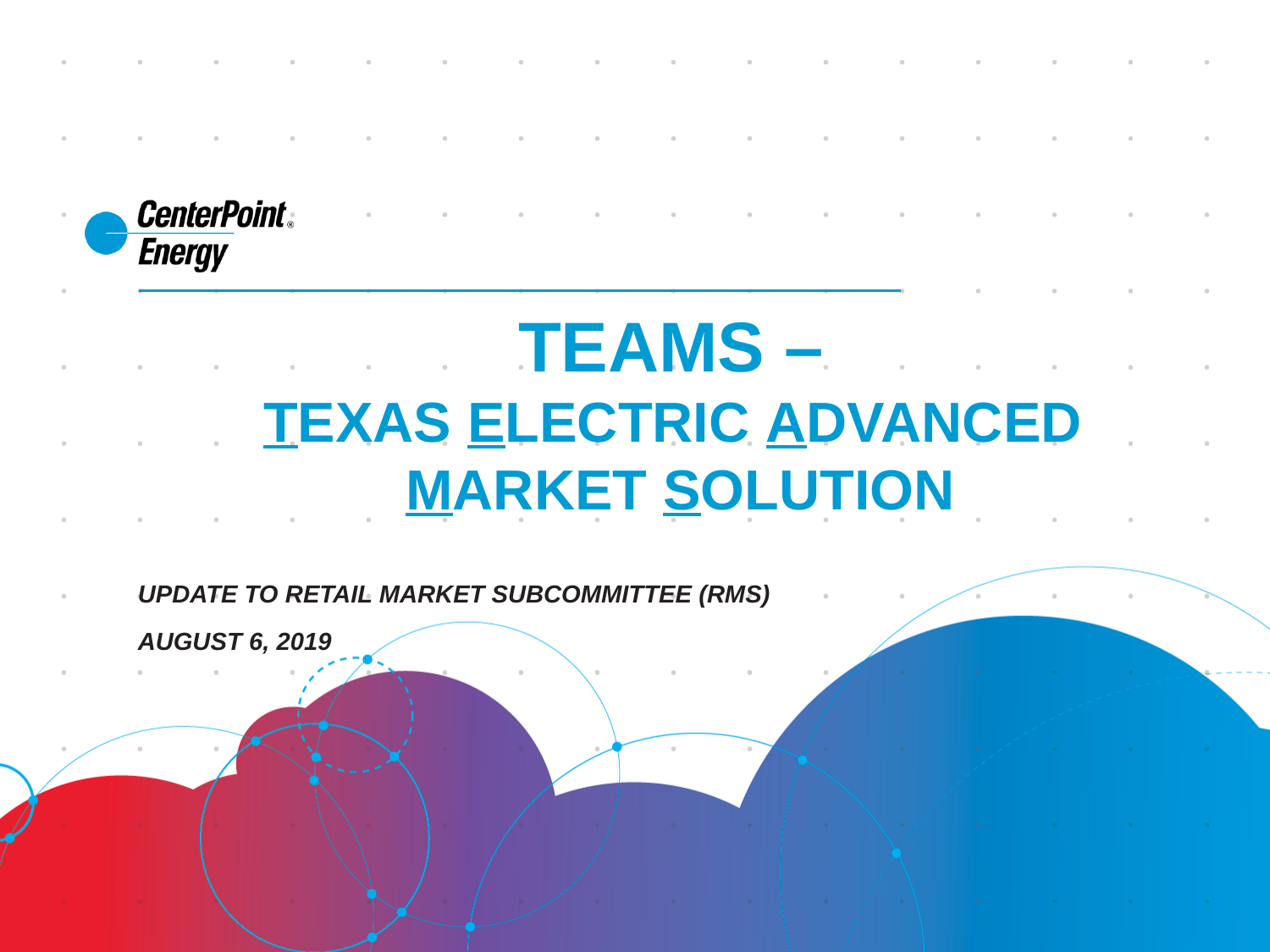

# TEAMS – Texas Electric Advanced  Market Solution
Update to Retail Market Subcommittee (RMS)
August 6, 2019